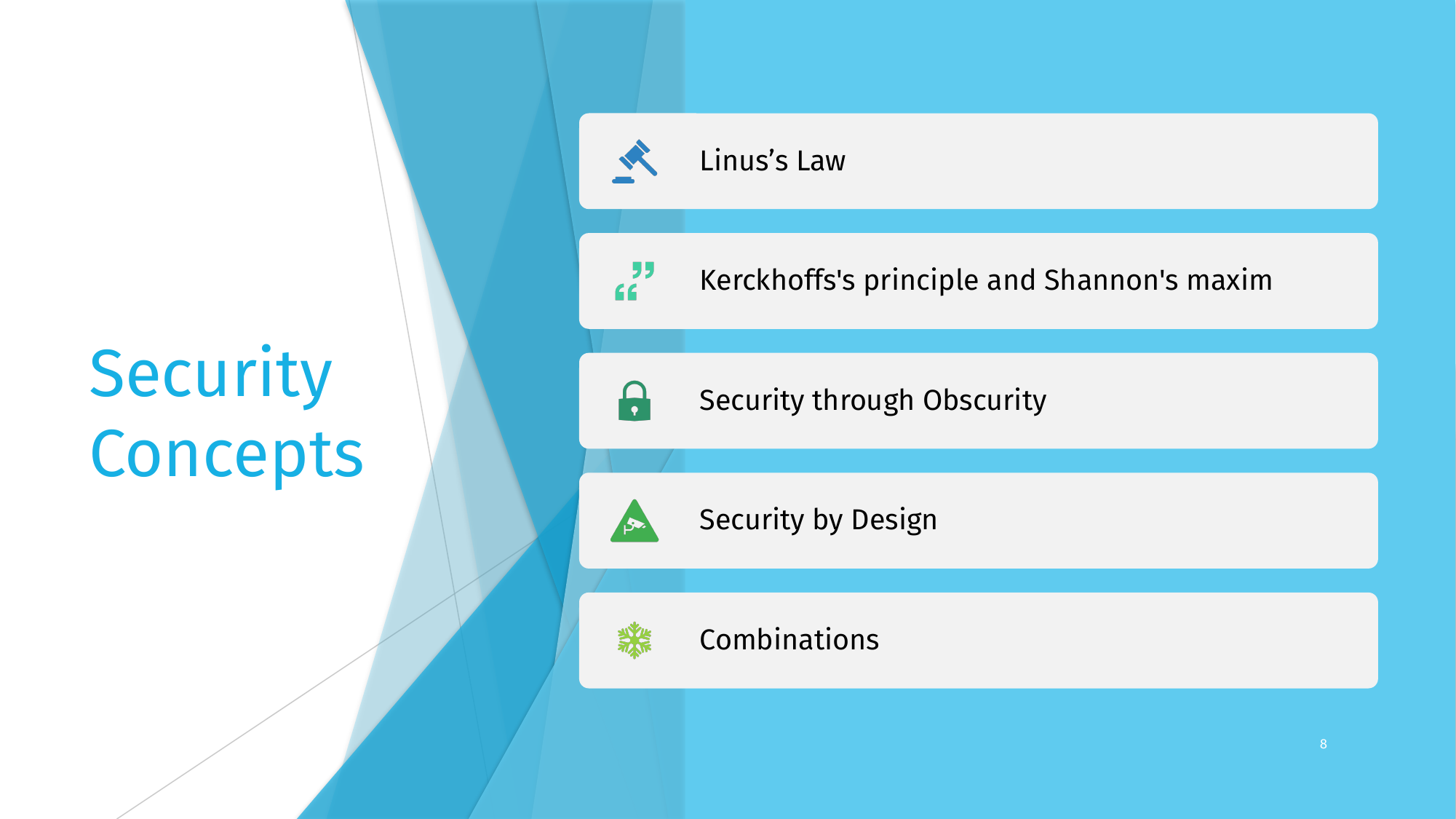

Linus’s Law
Kerckhoffs's principle and Shannon's maxim
Security through Obscurity
Security by Design
Combinations
# Security Concepts
8